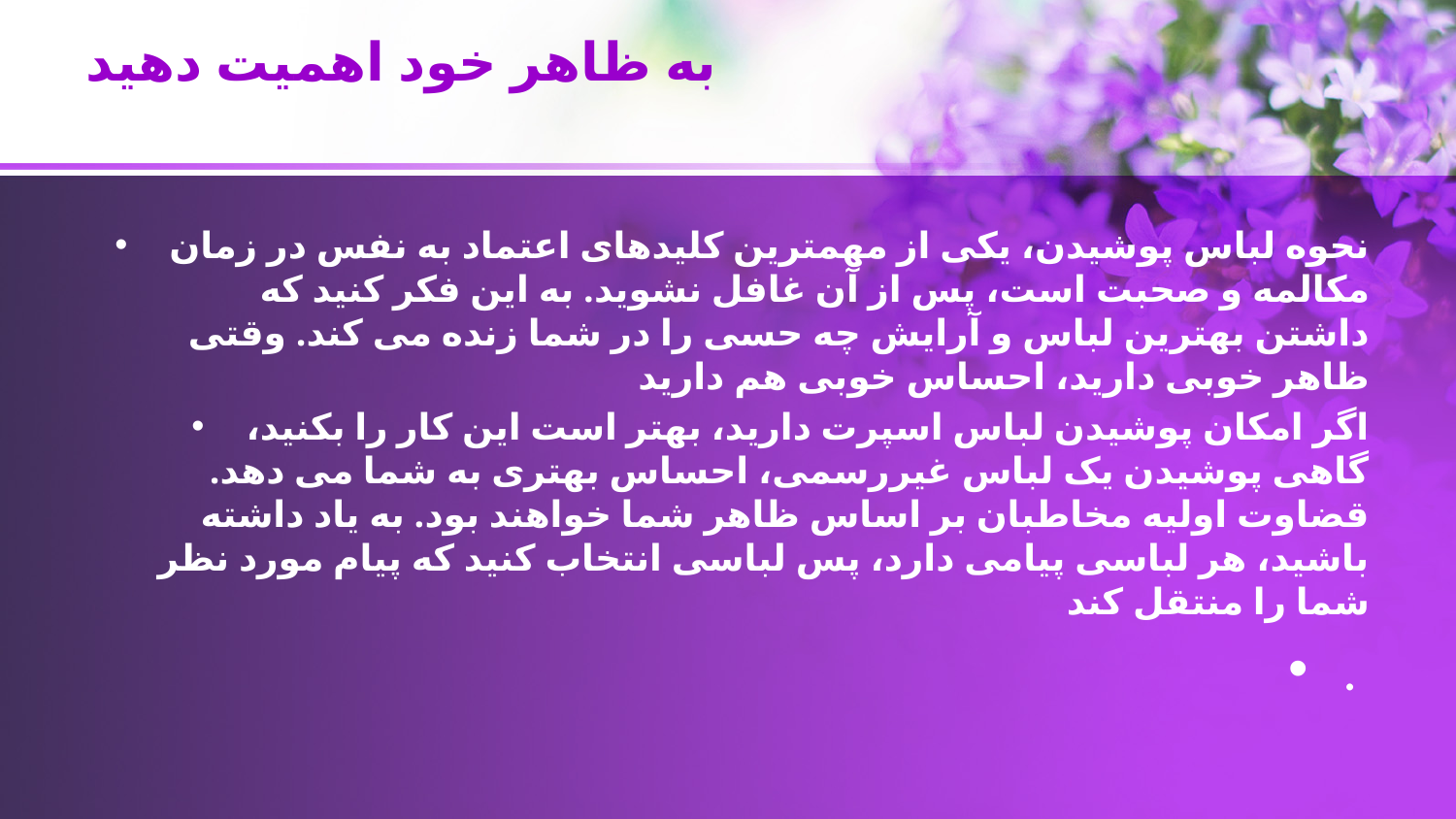

# به ظاهر خود اهمیت دهید
نحوه لباس پوشیدن، یکی از مهمترین کلیدهای اعتماد به نفس در زمان مکالمه و صحبت است، پس از آن غافل نشوید. به این فکر کنید که داشتن بهترین لباس و آرایش چه حسی را در شما زنده می کند. وقتی ظاهر خوبی دارید، احساس خوبی هم دارید
اگر امکان پوشیدن لباس اسپرت دارید، بهتر است این کار را بکنید، گاهی پوشیدن یک لباس غیررسمی، احساس بهتری به شما می دهد. قضاوت اولیه مخاطبان بر اساس ظاهر شما خواهند بود. به یاد داشته باشید، هر لباسی پیامی دارد، پس لباسی انتخاب کنید که پیام مورد نظر شما را منتقل کند
.